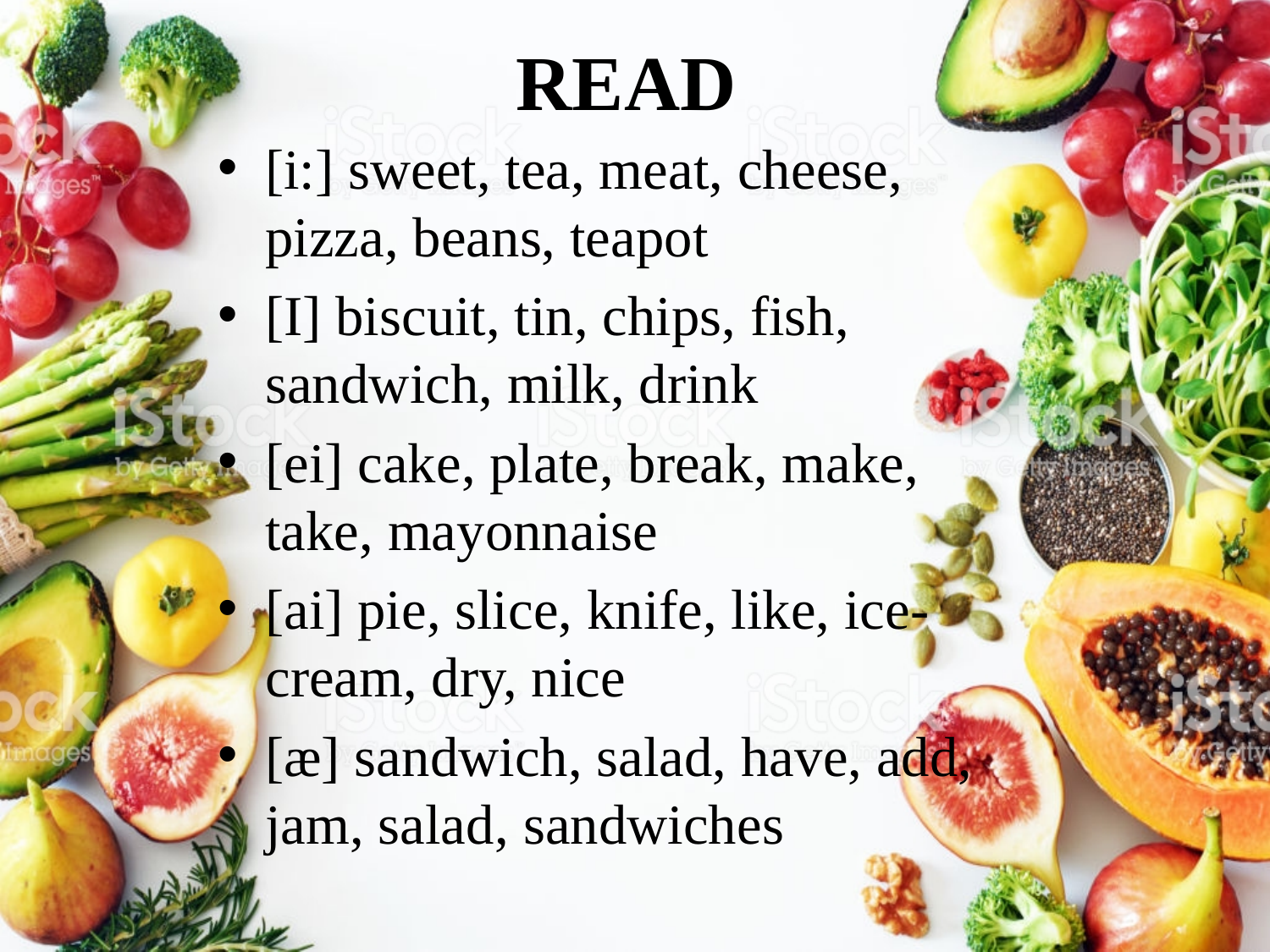

# READ
[i:] sweet, tea, meat, cheese, pizza, beans, teapot
[I] biscuit, tin, chips, fish, sandwich, milk, drink
[ei] cake, plate, break, make, take, mayonnaise
[ai] pie, slice, knife, like, ice-cream, dry, nice
[æ] sandwich, salad, have, add, jam, salad, sandwiches